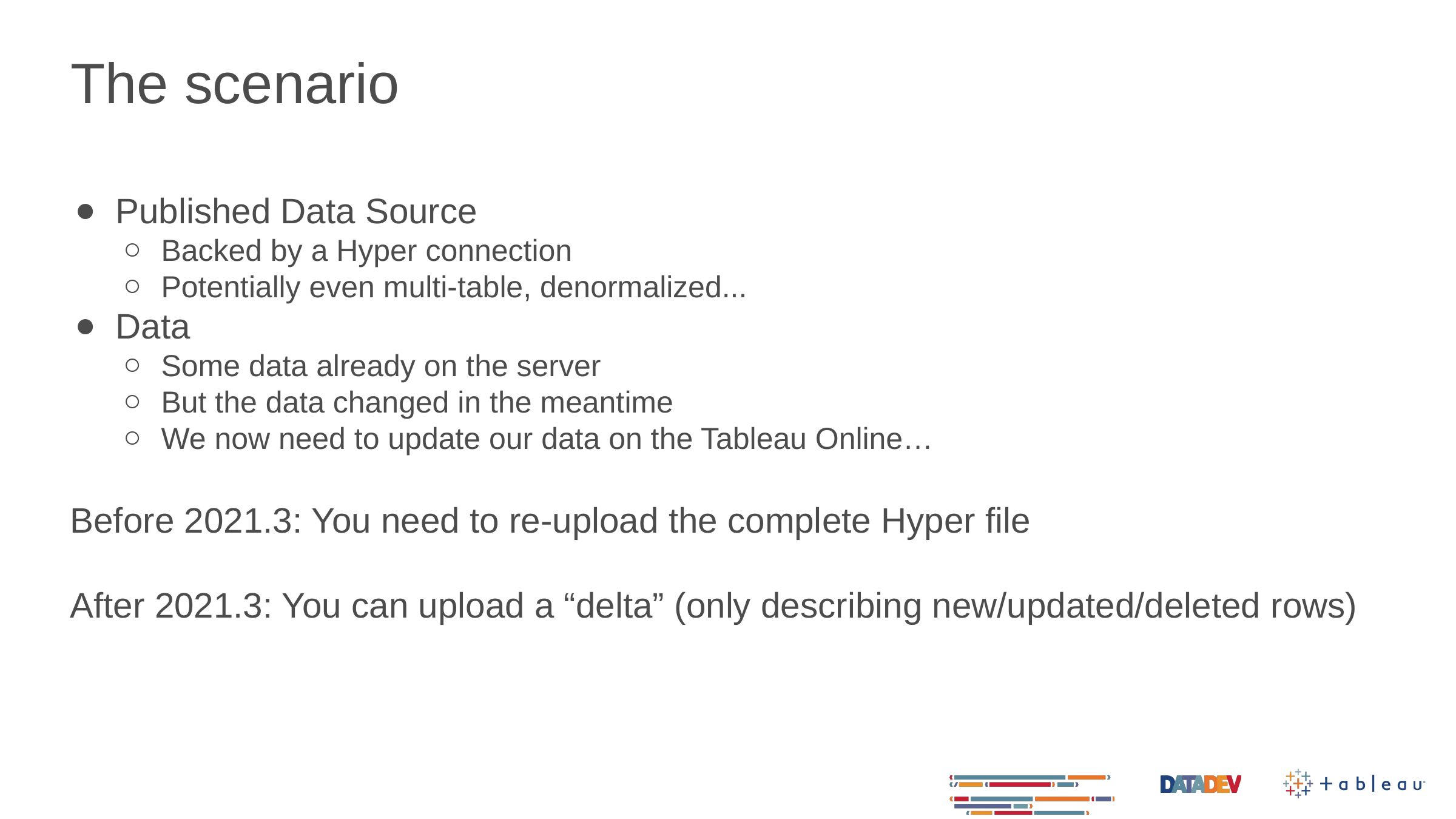

The scenario
Published Data Source
Backed by a Hyper connection
Potentially even multi-table, denormalized...
Data
Some data already on the server
But the data changed in the meantime
We now need to update our data on the Tableau Online…

Before 2021.3: You need to re-upload the complete Hyper file

After 2021.3: You can upload a “delta” (only describing new/updated/deleted rows)